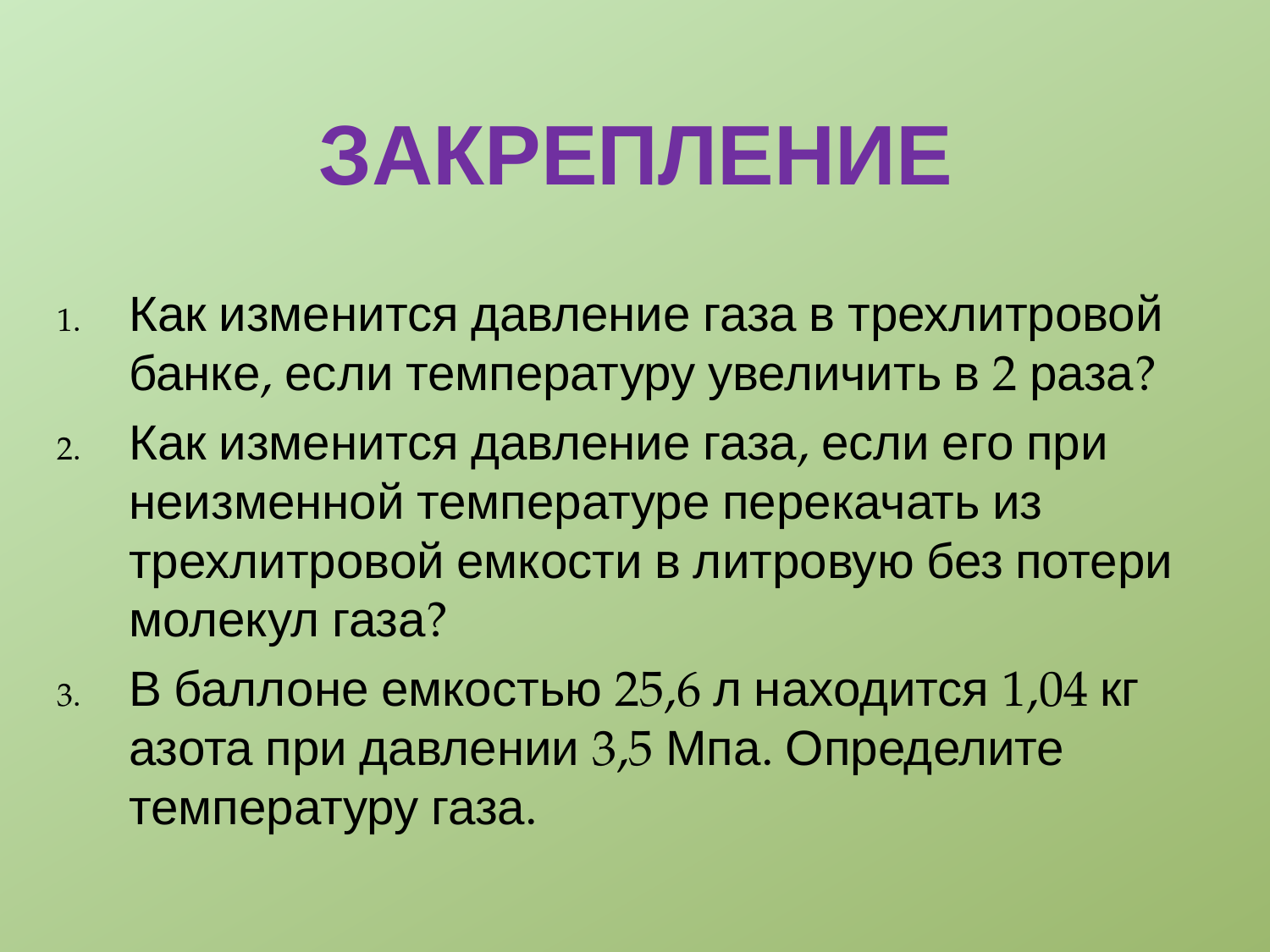

# Закрепление
Как изменится давление газа в трехлитровой банке, если температуру увеличить в 2 раза?
Как изменится давление газа, если его при неизменной температуре перекачать из трехлитровой емкости в литровую без потери молекул газа?
В баллоне емкостью 25,6 л находится 1,04 кг азота при давлении 3,5 Мпа. Определите температуру газа.